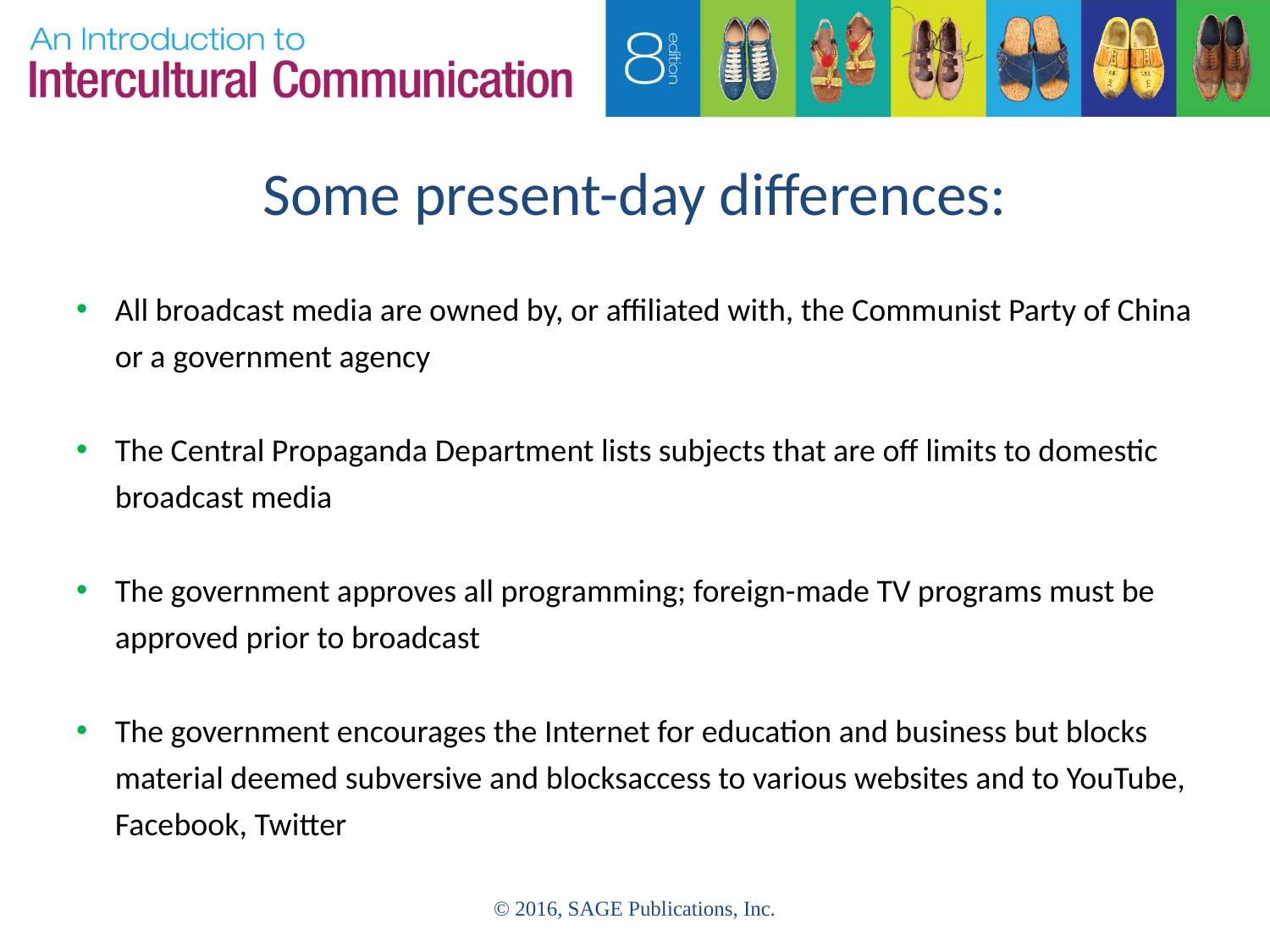

# Some present-day differences:
All broadcast media are owned by, or affiliated with, the Communist Party of China or a government agency

The Central Propaganda Department lists subjects that are off limits to domestic broadcast media

The government approves all programming; foreign-made TV programs must be approved prior to broadcast

The government encourages the Internet for education and business but blocks material deemed subversive and blocksaccess to various websites and to YouTube, Facebook, Twitter

© 2016, SAGE Publications, Inc.